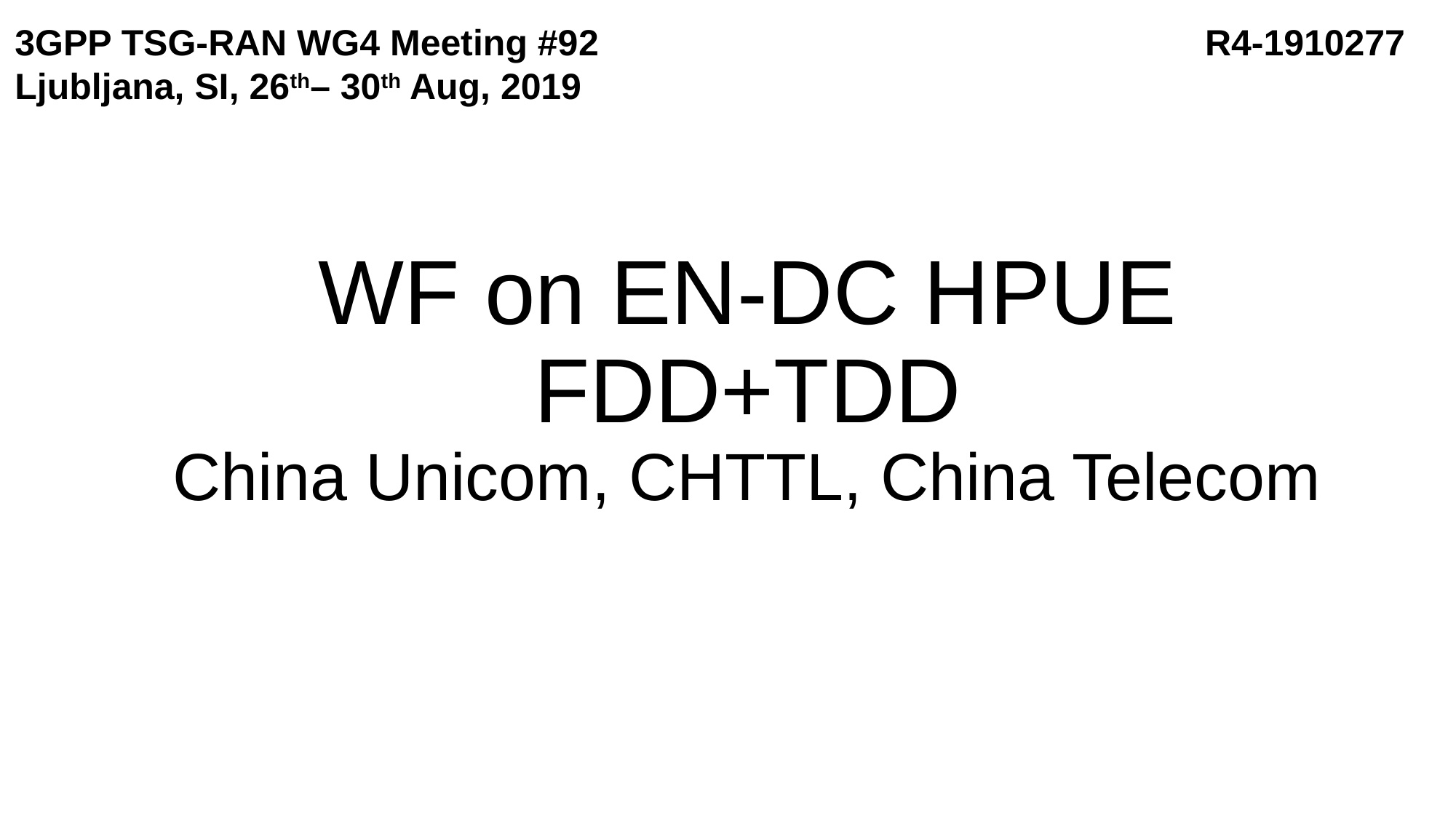

3GPP TSG-RAN WG4 Meeting #92		                                          R4-1910277
Ljubljana, SI, 26th– 30th Aug, 2019
# WF on EN-DC HPUE FDD+TDD China Unicom, CHTTL, China Telecom